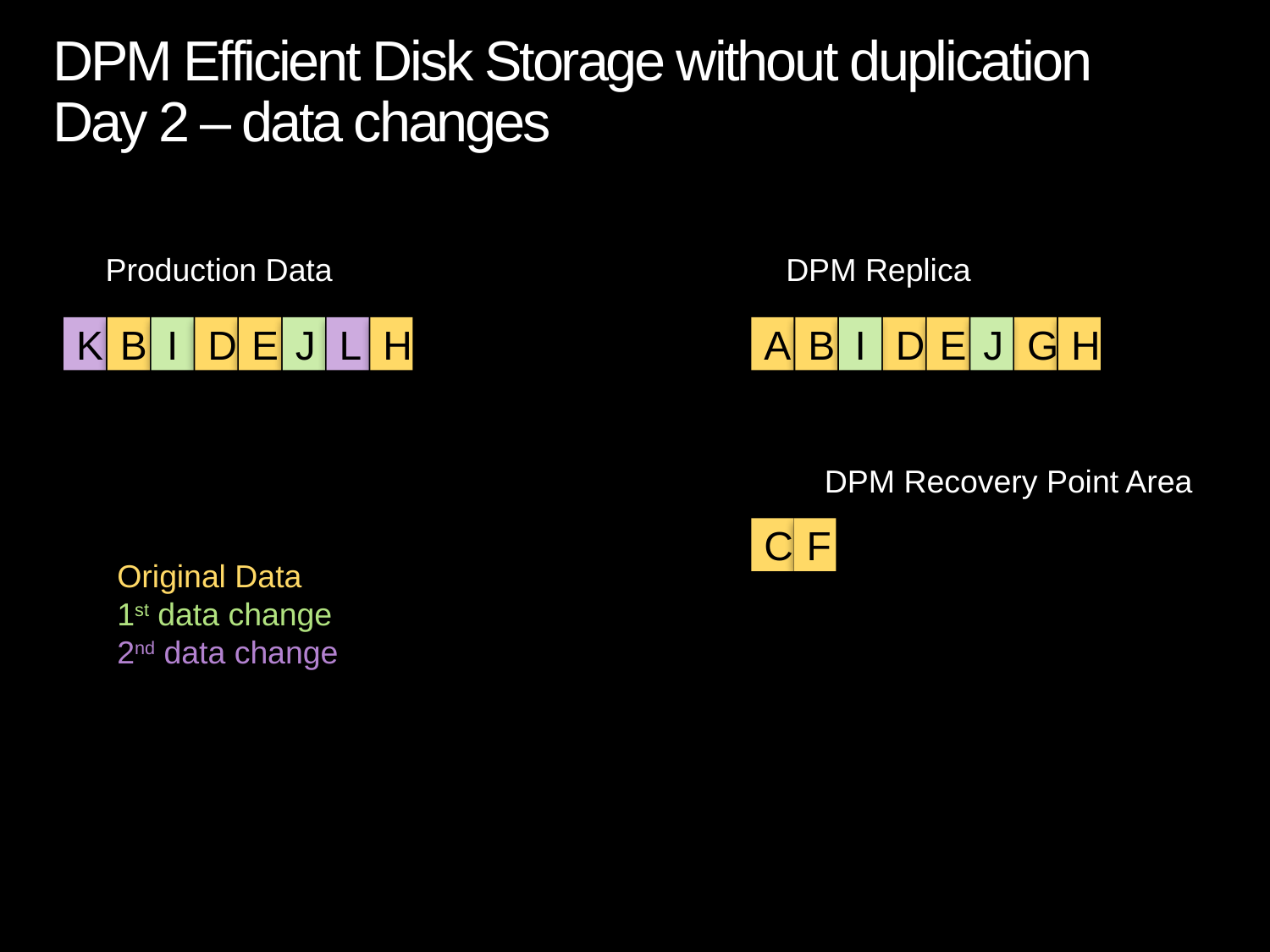

# DPM Efficient Disk Storage without duplication Day 2 – data changes
Production Data
DPM Replica
K
B
I
D
E
J
L
H
A
B
I
D
E
J
G
H
DPM Recovery Point Area
C
F
Original Data
1st data change
2nd data change